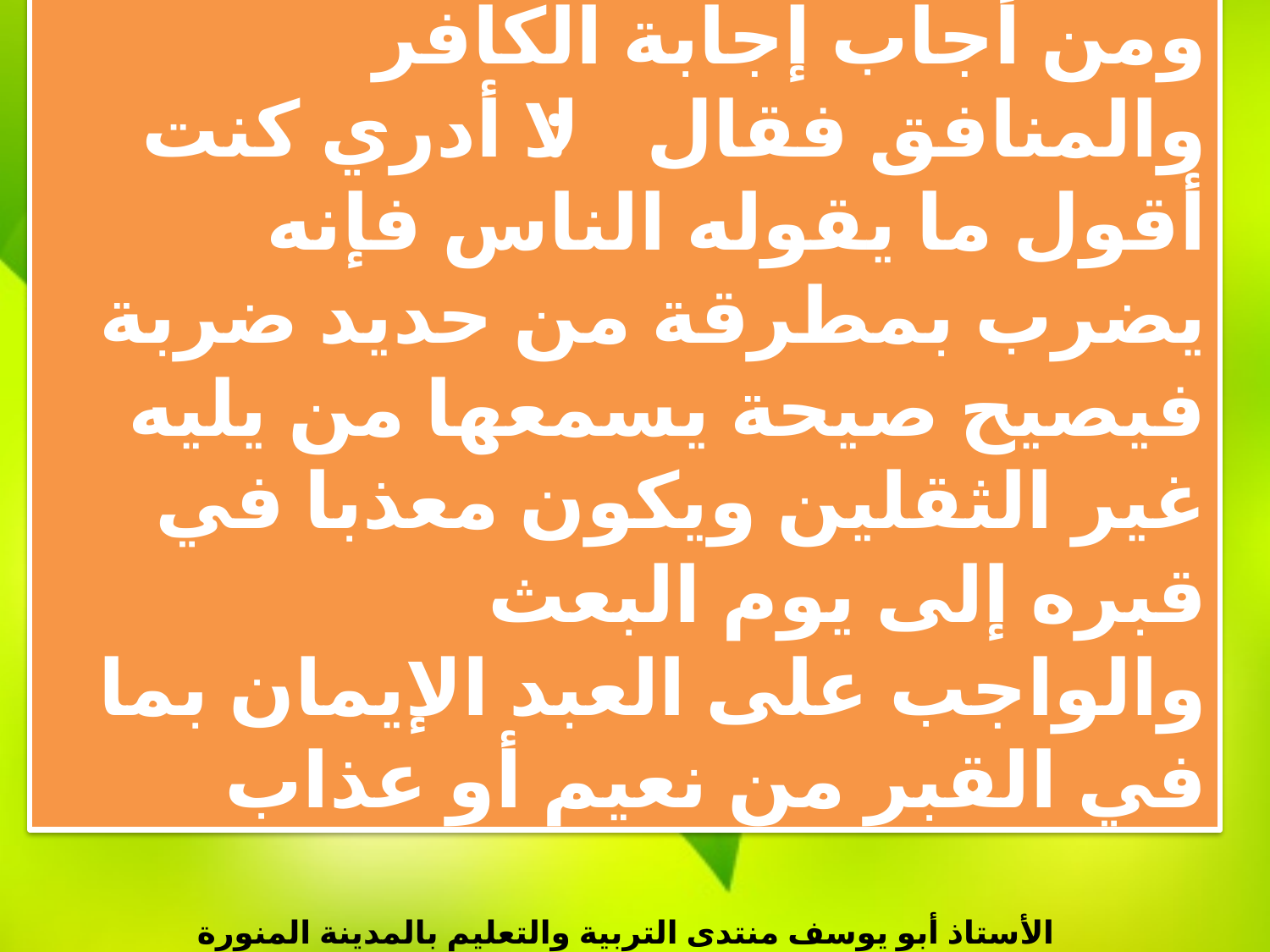

ومن أجاب إجابة الكافر والمنافق فقال : لا أدري كنت أقول ما يقوله الناس فإنه يضرب بمطرقة من حديد ضربة فيصيح صيحة يسمعها من يليه غير الثقلين ويكون معذبا في قبره إلى يوم البعث
والواجب على العبد الإيمان بما في القبر من نعيم أو عذاب
الأستاذ أبو يوسف منتدى التربية والتعليم بالمدينة المنورة